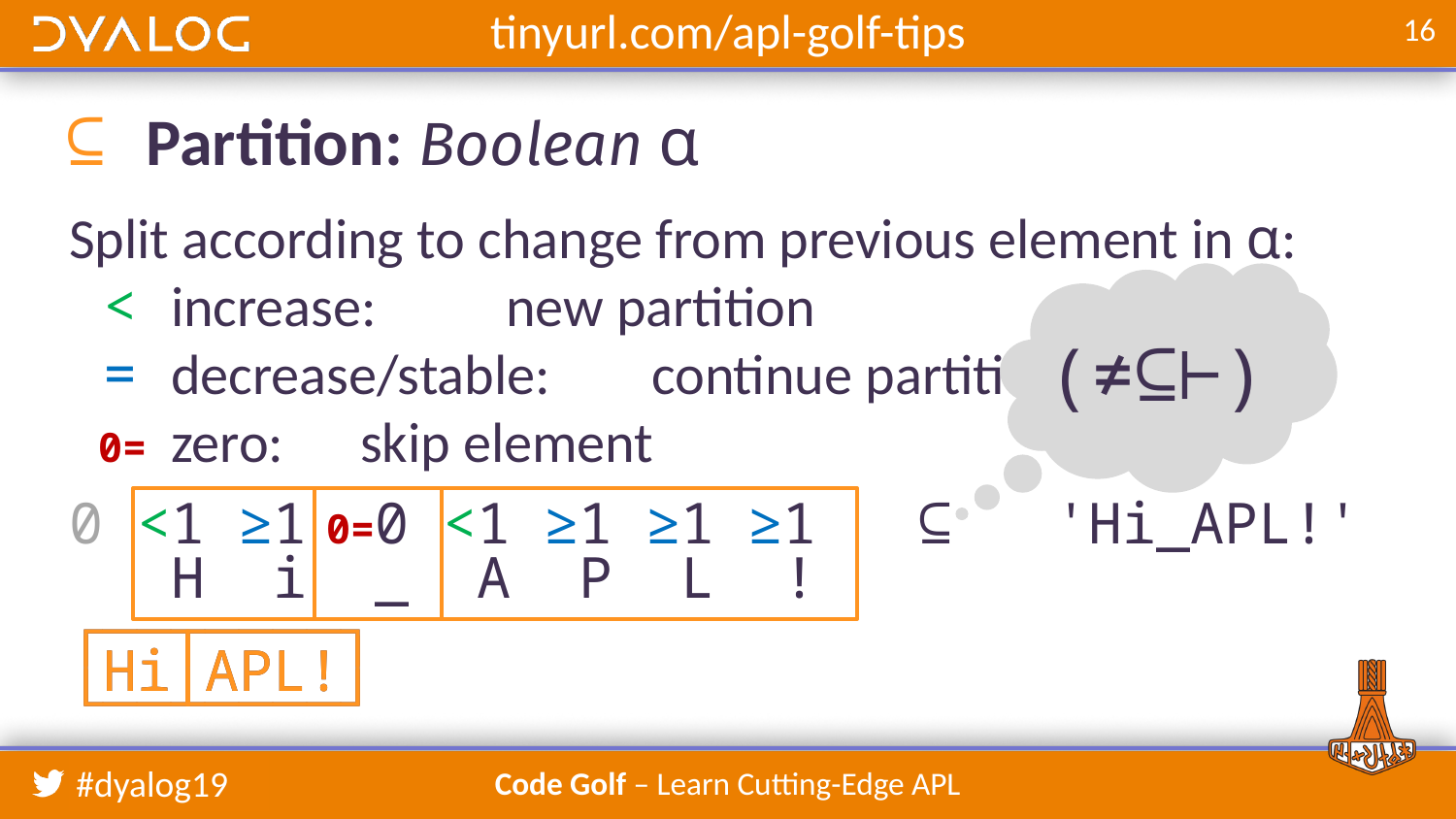

# ⊆ Partition: Boolean ⍺
Split according to change from previous element in ⍺:
 < increase:	new partition
 = decrease/stable:	continue partition
 0= zero:	skip element
   1  1  0  1  1  1  1   ⊆   'Hi_APL!'
   H  i  _  A  P  L  !
┌──┬────┐
│Hi│APL!│
└──┴────┘

0 <  ≥  0=  <  ≥  ≥  ≥

┌──┐
│Hi│
└──┘

   ┌────┐
   │APL!│
   └────┘
(≠⊆⊢)